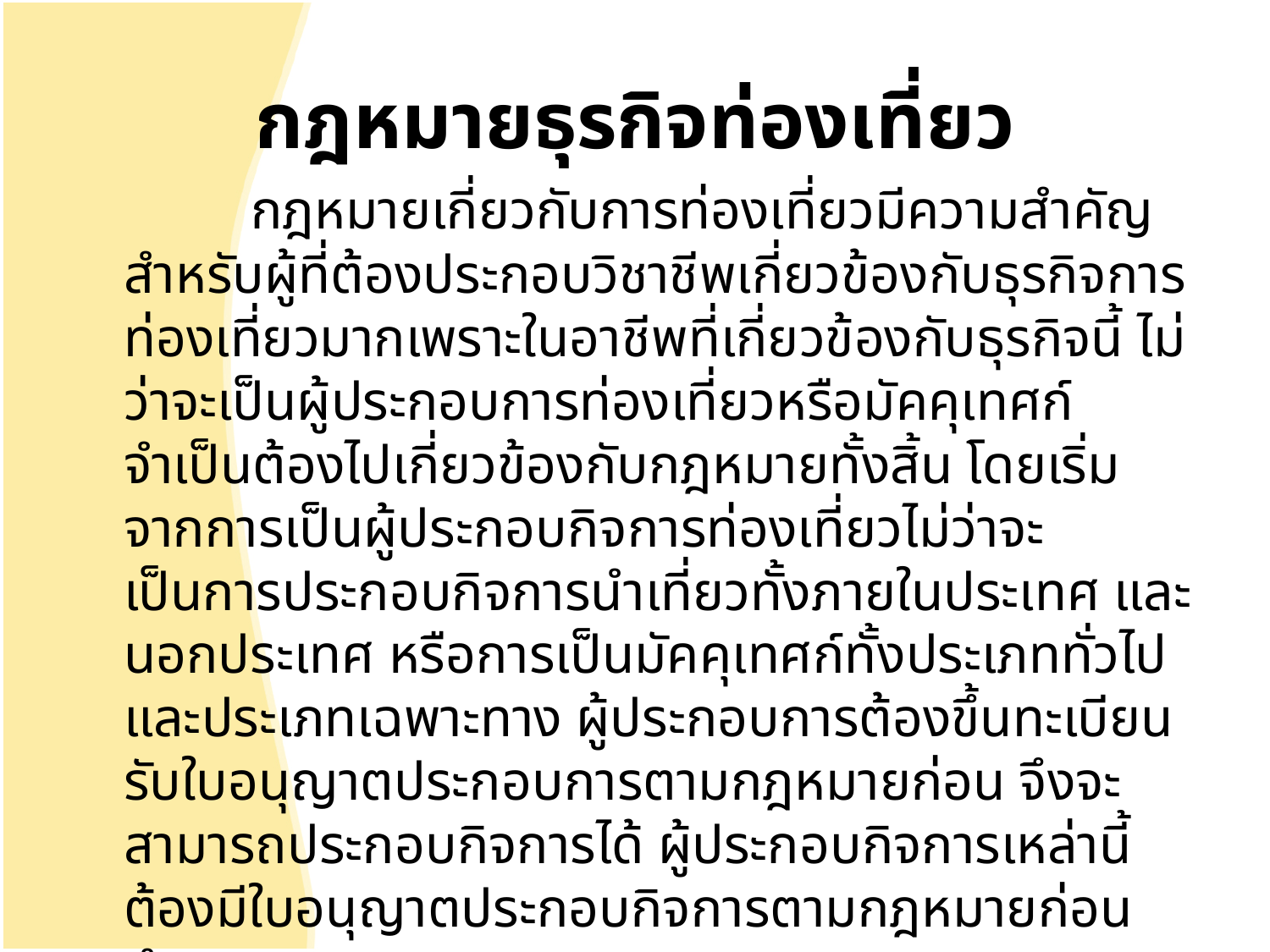

# กฎหมายธุรกิจท่องเที่ยว
		กฎหมายเกี่ยวกับการท่องเที่ยวมีความสำคัญสำหรับผู้ที่ต้องประกอบวิชาชีพเกี่ยวข้องกับธุรกิจการท่องเที่ยวมากเพราะในอาชีพที่เกี่ยวข้องกับธุรกิจนี้ ไม่ว่าจะเป็นผู้ประกอบการท่องเที่ยวหรือมัคคุเทศก์จำเป็นต้องไปเกี่ยวข้องกับกฎหมายทั้งสิ้น โดยเริ่มจากการเป็นผู้ประกอบกิจการท่องเที่ยวไม่ว่าจะเป็นการประกอบกิจการนำเที่ยวทั้งภายในประเทศ และนอกประเทศ หรือการเป็นมัคคุเทศก์ทั้งประเภททั่วไปและประเภทเฉพาะทาง ผู้ประกอบการต้องขึ้นทะเบียนรับใบอนุญาตประกอบการตามกฎหมายก่อน จึงจะสามารถประกอบกิจการได้ ผู้ประกอบกิจการเหล่านี้ต้องมีใบอนุญาตประกอบกิจการตามกฎหมายก่อนดำเนินกิจการ